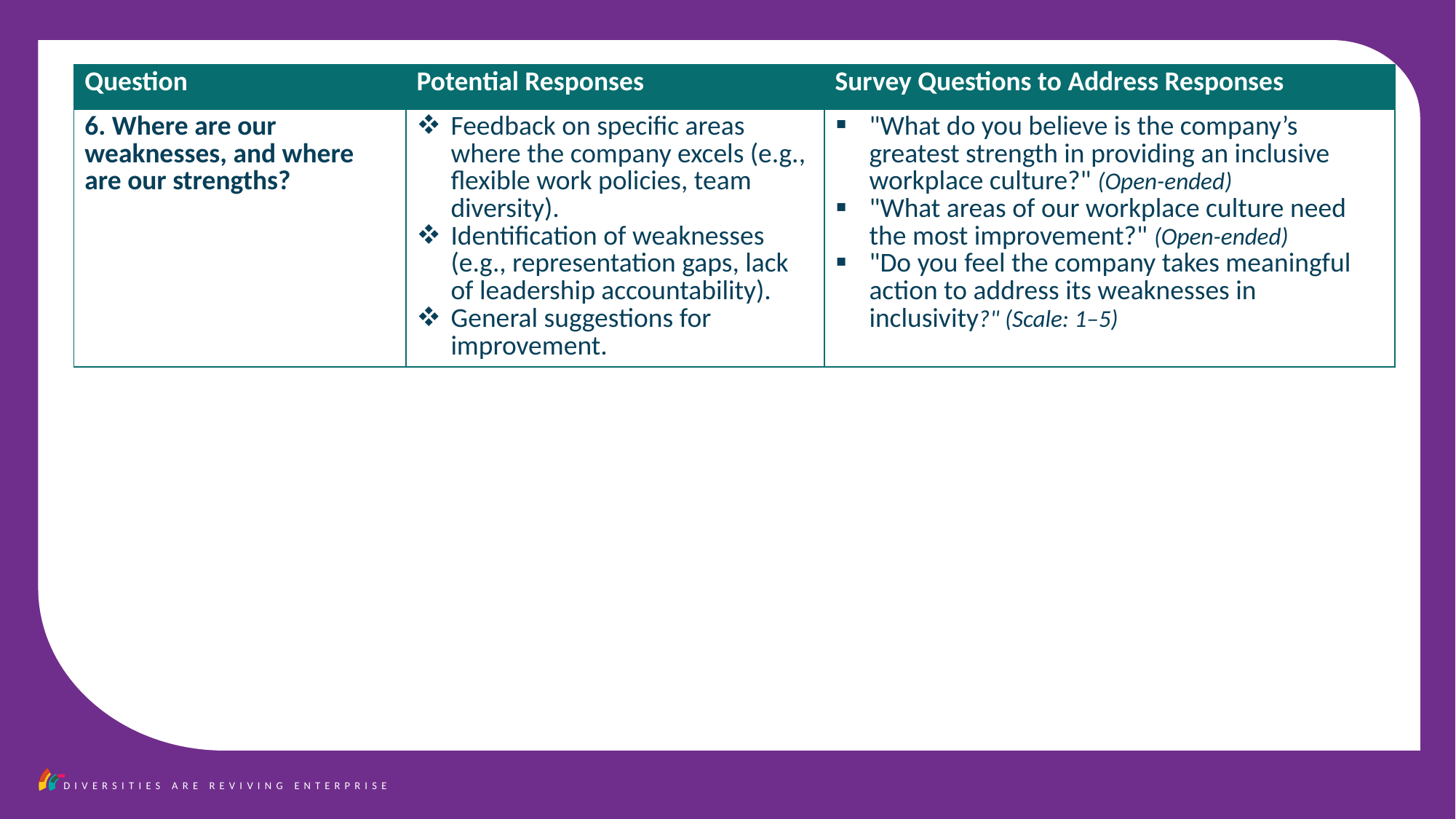

| Question | Potential Responses | Survey Questions to Address Responses |
| --- | --- | --- |
| 6. Where are our weaknesses, and where are our strengths? | Feedback on specific areas where the company excels (e.g., flexible work policies, team diversity). Identification of weaknesses (e.g., representation gaps, lack of leadership accountability). General suggestions for improvement. | "What do you believe is the company’s greatest strength in providing an inclusive workplace culture?" (Open-ended) "What areas of our workplace culture need the most improvement?" (Open-ended) "Do you feel the company takes meaningful action to address its weaknesses in inclusivity?" (Scale: 1–5) |